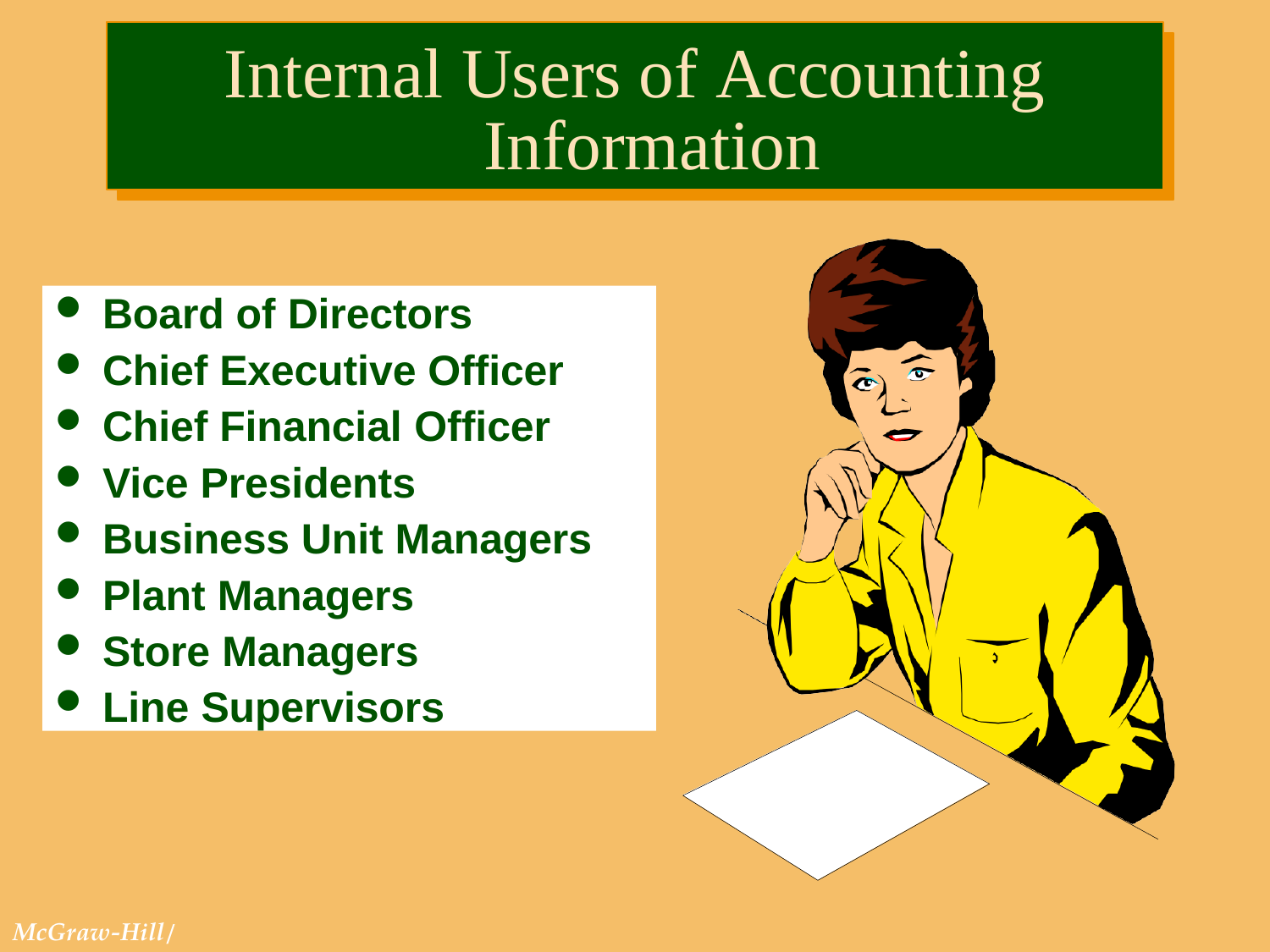

# Internal Users of Accounting  Information

Board of Directors
Chief Executive Officer
Chief Financial Officer
Vice Presidents
Business Unit Managers
Plant Managers
Store Managers
Line Supervisors
McGraw-Hill/Irwin